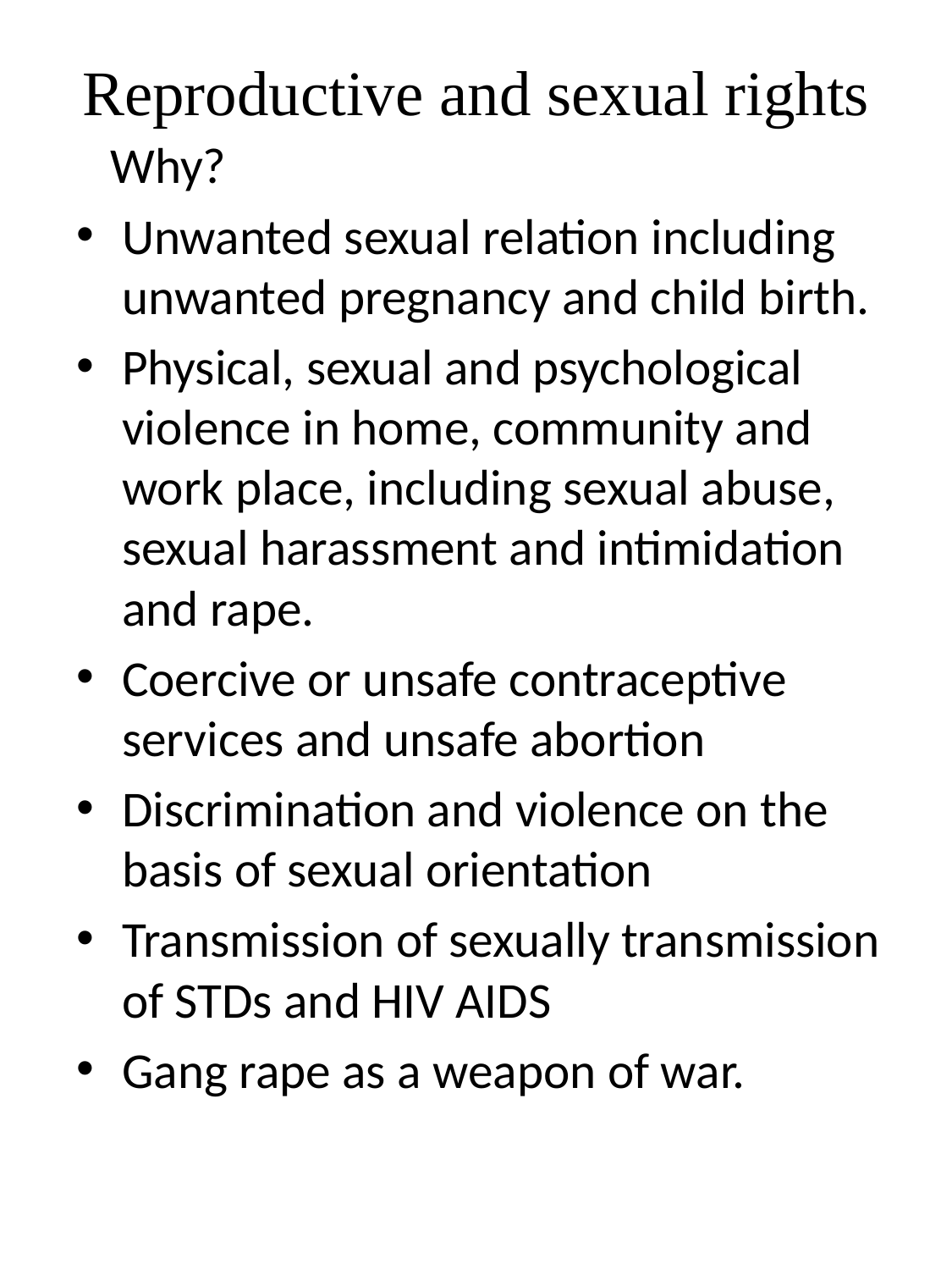

# Reproductive and sexual rights
   Why?
Unwanted sexual relation including unwanted pregnancy and child birth.
Physical, sexual and psychological violence in home, community and work place, including sexual abuse, sexual harassment and intimidation and rape.
Coercive or unsafe contraceptive services and unsafe abortion
Discrimination and violence on the basis of sexual orientation
Transmission of sexually transmission of STDs and HIV AIDS
Gang rape as a weapon of war.